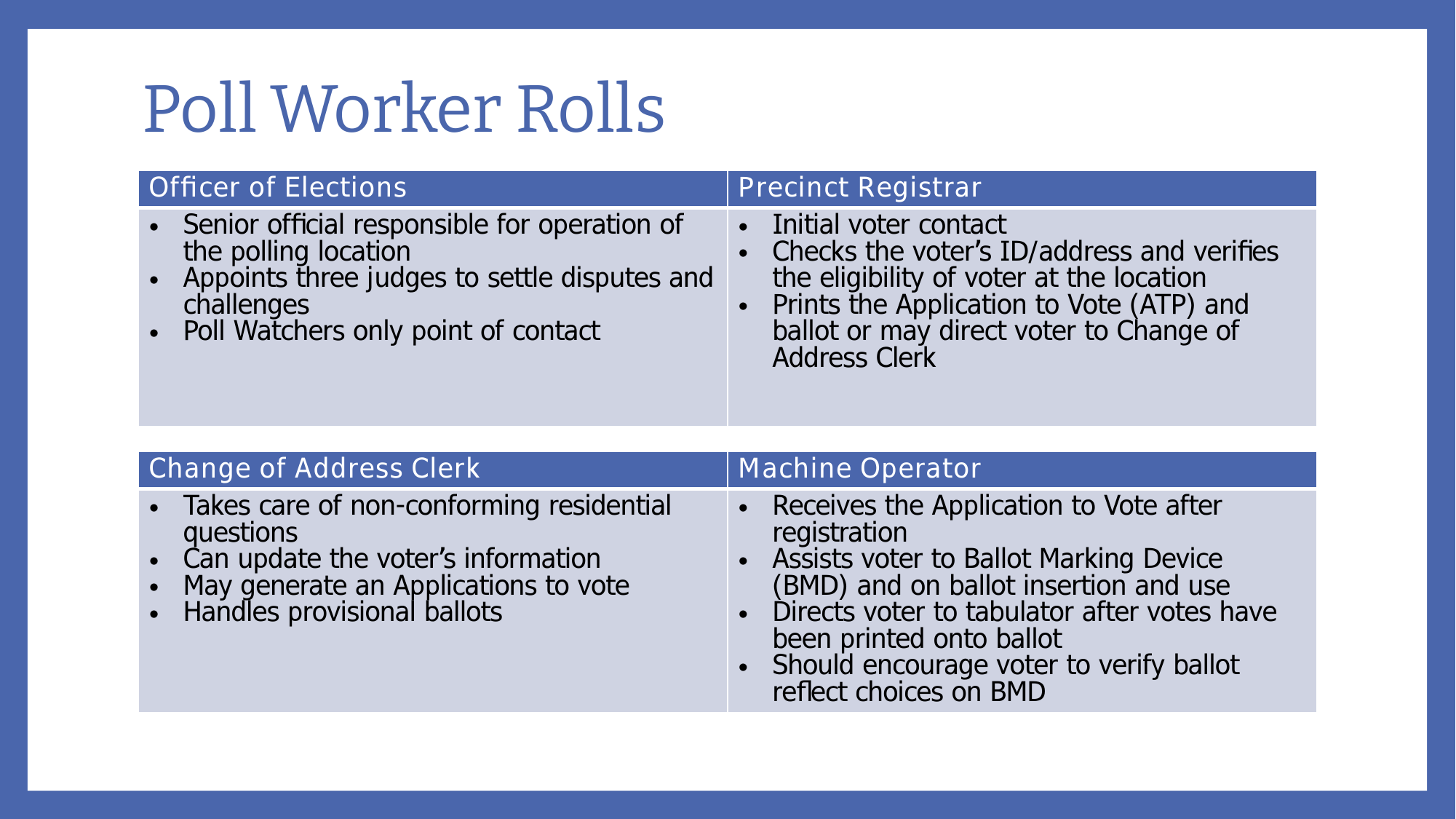

# Poll Worker Rolls
| Officer of Elections | Precinct Registrar |
| --- | --- |
| Senior official responsible for operation of the polling location Appoints three judges to settle disputes and challenges Poll Watchers only point of contact | Initial voter contact Checks the voter’s ID/address and verifies the eligibility of voter at the location Prints the Application to Vote (ATP) and ballot or may direct voter to Change of Address Clerk |
| Change of Address Clerk | Machine Operator |
| --- | --- |
| Takes care of non-conforming residential questions Can update the voter’s information May generate an Applications to vote Handles provisional ballots | Receives the Application to Vote after registration Assists voter to Ballot Marking Device (BMD) and on ballot insertion and use Directs voter to tabulator after votes have been printed onto ballot Should encourage voter to verify ballot reflect choices on BMD |